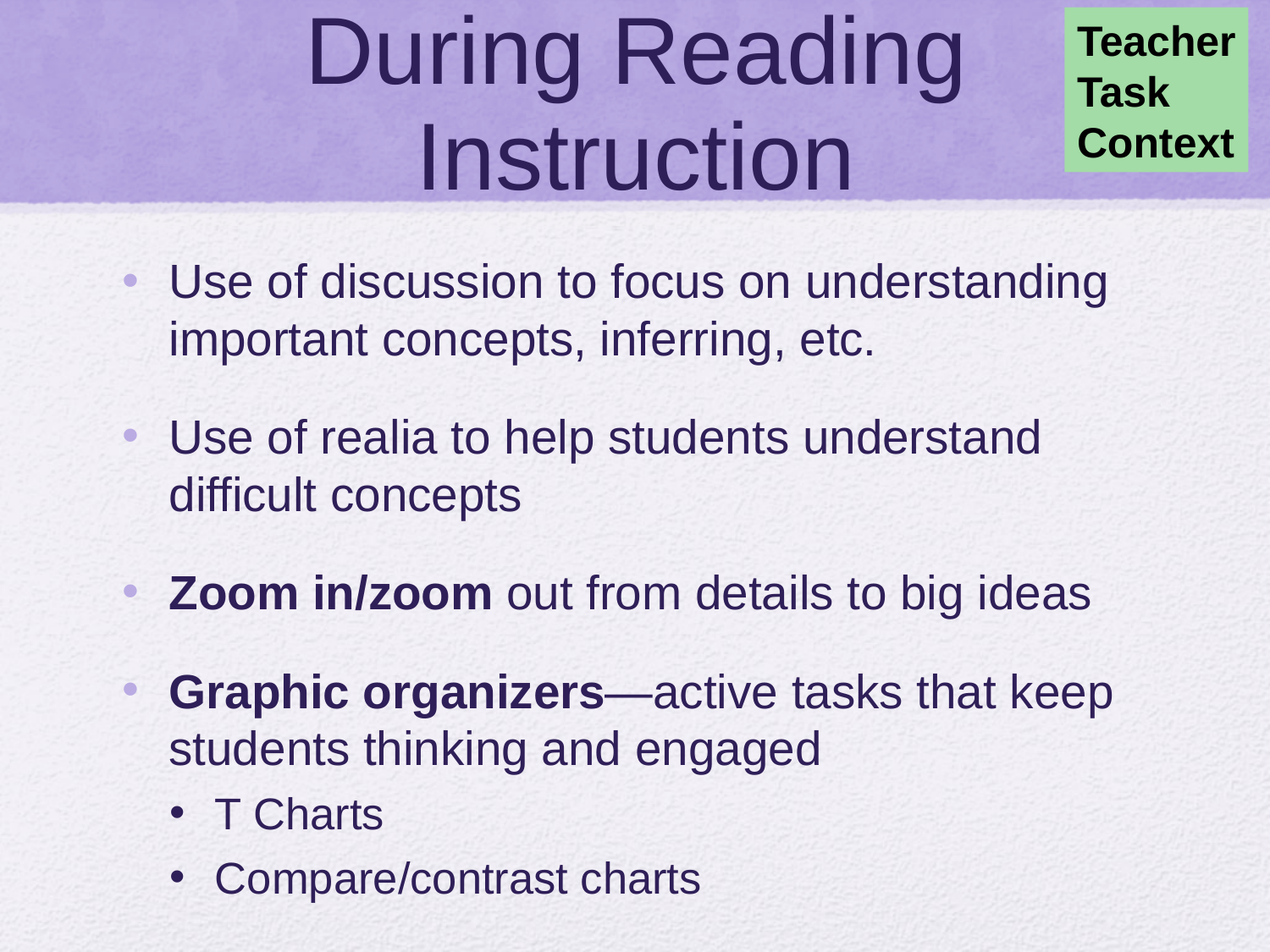

# During Reading Instruction
Teacher
Task
Context
Use of discussion to focus on understanding important concepts, inferring, etc.
Use of realia to help students understand difficult concepts
Zoom in/zoom out from details to big ideas
Graphic organizers—active tasks that keep students thinking and engaged
T Charts
Compare/contrast charts